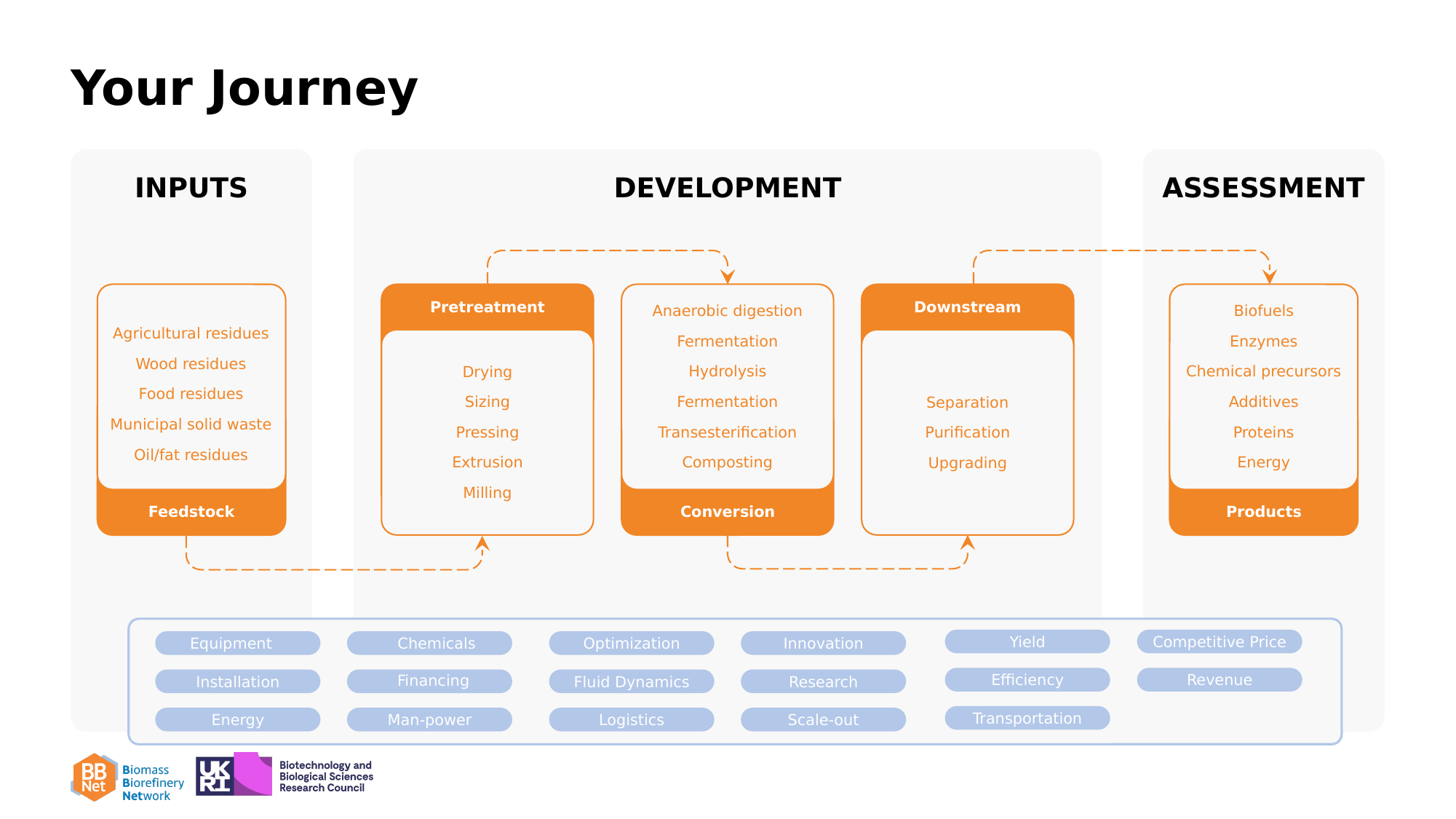

# Your Journey

INPUTS
DEVELOPMENT
ASSESSMENT

Pretreatment
Downstream
Anaerobic digestion
Fermentation
Hydrolysis
Fermentation
Transesterification
Composting
Biofuels
Enzymes
Chemical precursors
Additives
Proteins
Energy
Agricultural residues
Wood residues
Food residues
Municipal solid waste
Oil/fat residues

Drying
Sizing
Pressing
Extrusion
Milling
Separation
Purification
Upgrading

Feedstock
Conversion
Products

Yield

Competitive Price

Optimization

Innovation
Equipment
Chemicals

Efficiency

Revenue

Installation

Financing

Fluid Dynamics

Research

Transportation

Energy

Man-power

Logistics

Scale-out